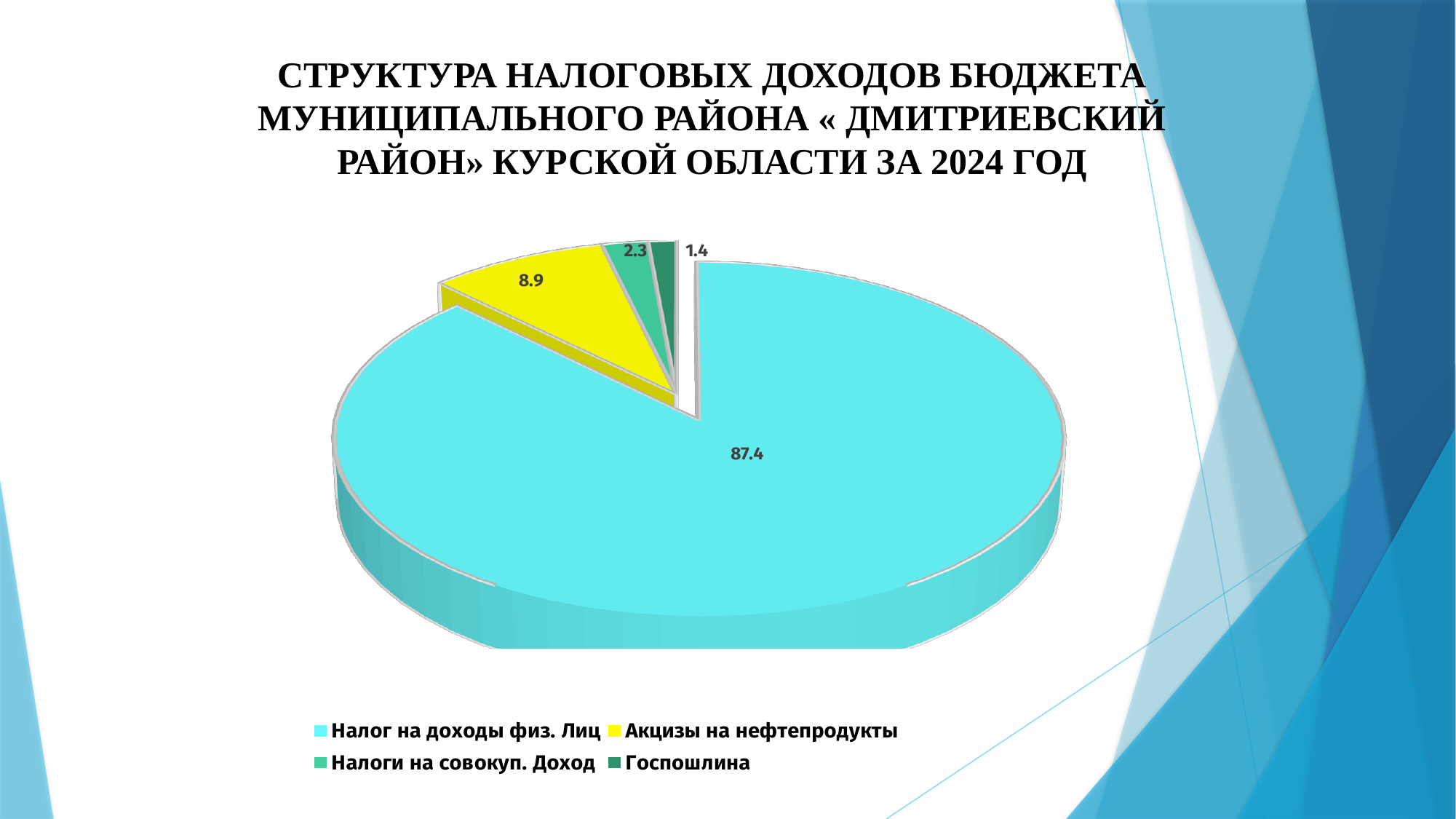

# СТРУКТУРА НАЛОГОВЫХ ДОХОДОВ БЮДЖЕТА МУНИЦИПАЛЬНОГО РАЙОНА « ДМИТРИЕВСКИЙ РАЙОН» КУРСКОЙ ОБЛАСТИ ЗА 2024 ГОД

[unsupported chart]